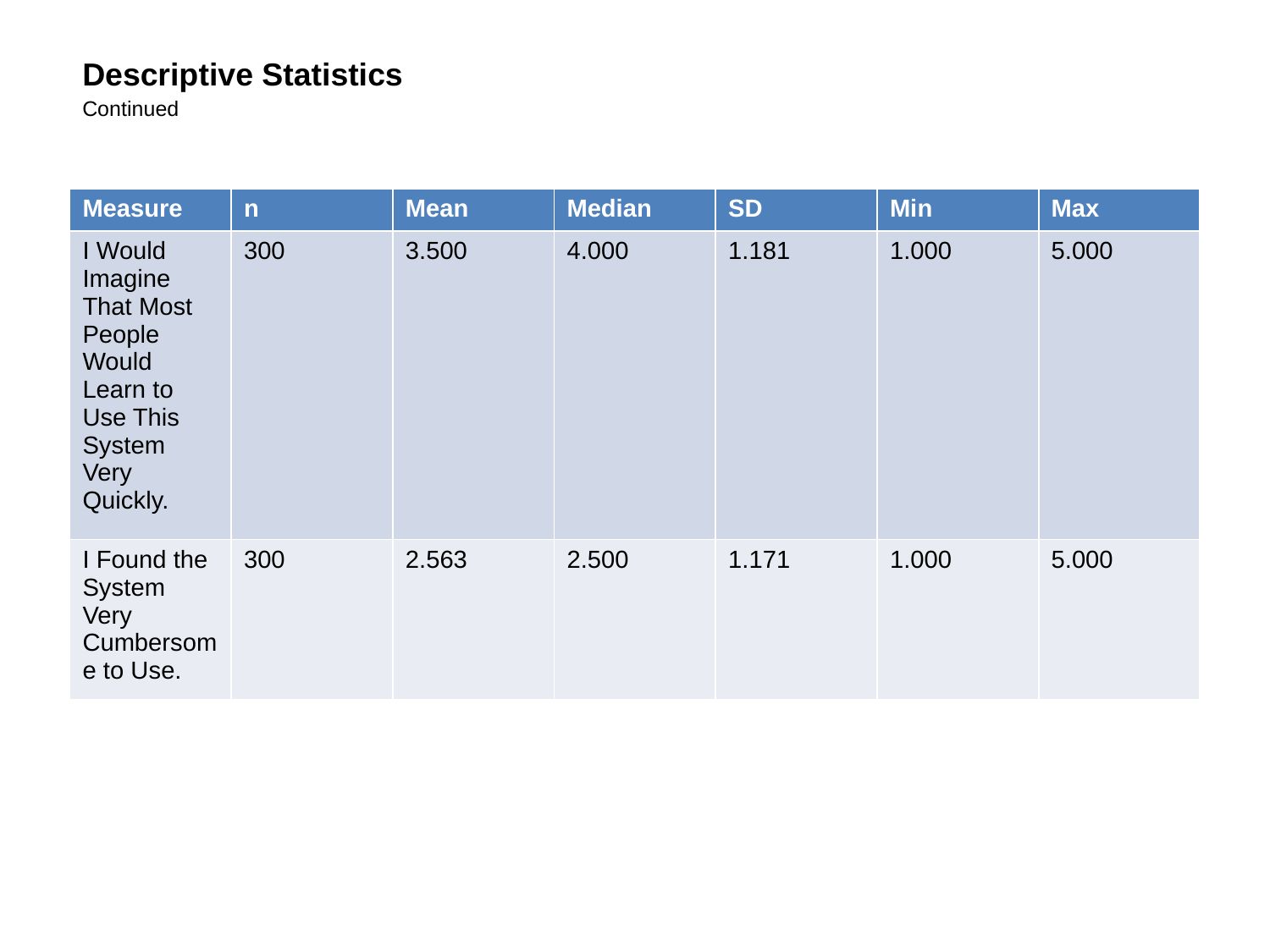

Descriptive Statistics
Continued
| Measure | n | Mean | Median | SD | Min | Max |
| --- | --- | --- | --- | --- | --- | --- |
| I Would Imagine That Most People Would Learn to Use This System Very Quickly. | 300 | 3.500 | 4.000 | 1.181 | 1.000 | 5.000 |
| I Found the System Very Cumbersome to Use. | 300 | 2.563 | 2.500 | 1.171 | 1.000 | 5.000 |